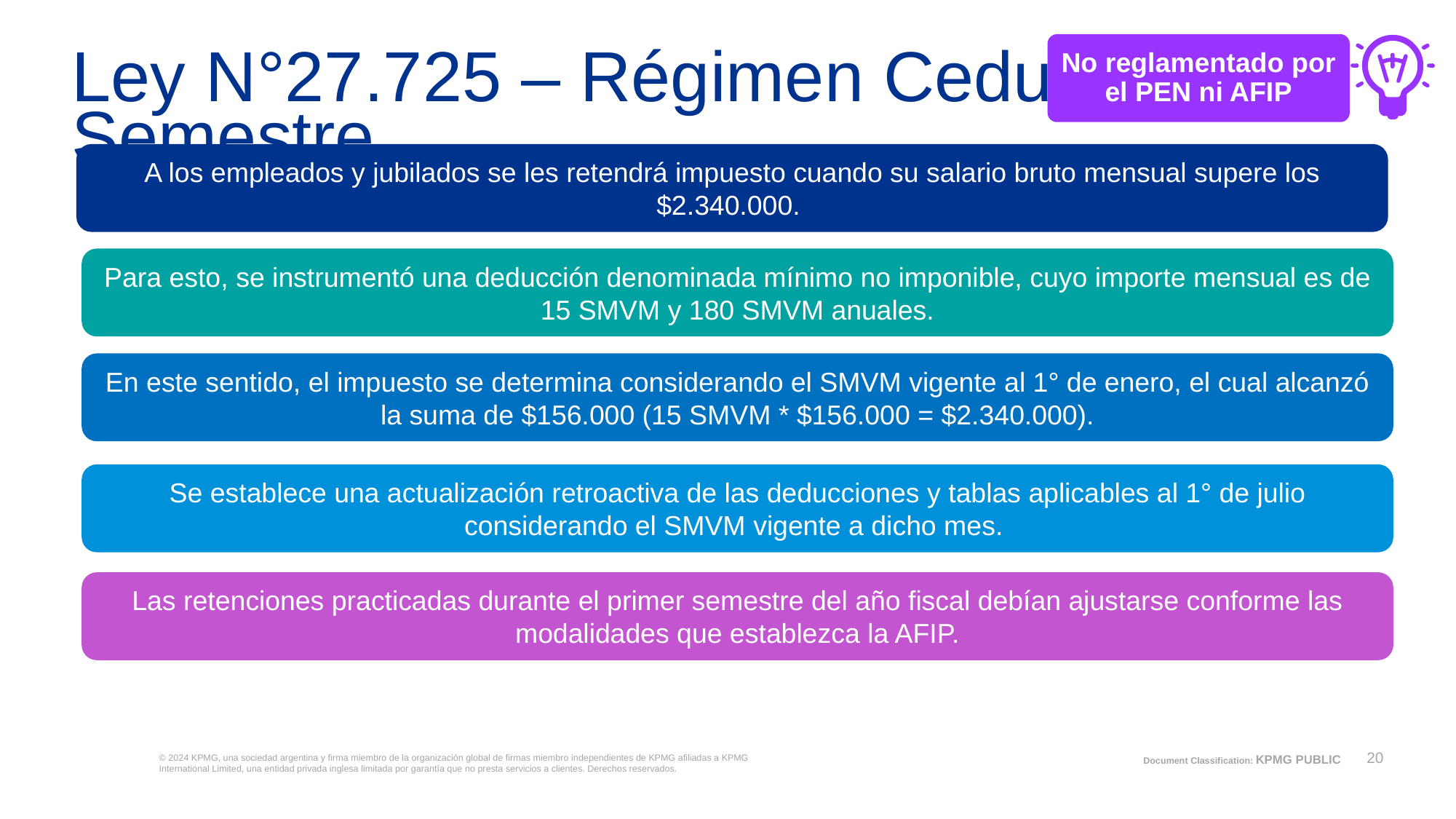

No reglamentado por el PEN ni AFIP
# Ley N°27.725 – Régimen Cedular – 1° Semestre
A los empleados y jubilados se les retendrá impuesto cuando su salario bruto mensual supere los $2.340.000.
Para esto, se instrumentó una deducción denominada mínimo no imponible, cuyo importe mensual es de 15 SMVM y 180 SMVM anuales.
En este sentido, el impuesto se determina considerando el SMVM vigente al 1° de enero, el cual alcanzó la suma de $156.000 (15 SMVM * $156.000 = $2.340.000).
Se establece una actualización retroactiva de las deducciones y tablas aplicables al 1° de julio considerando el SMVM vigente a dicho mes.
Las retenciones practicadas durante el primer semestre del año fiscal debían ajustarse conforme las modalidades que establezca la AFIP.